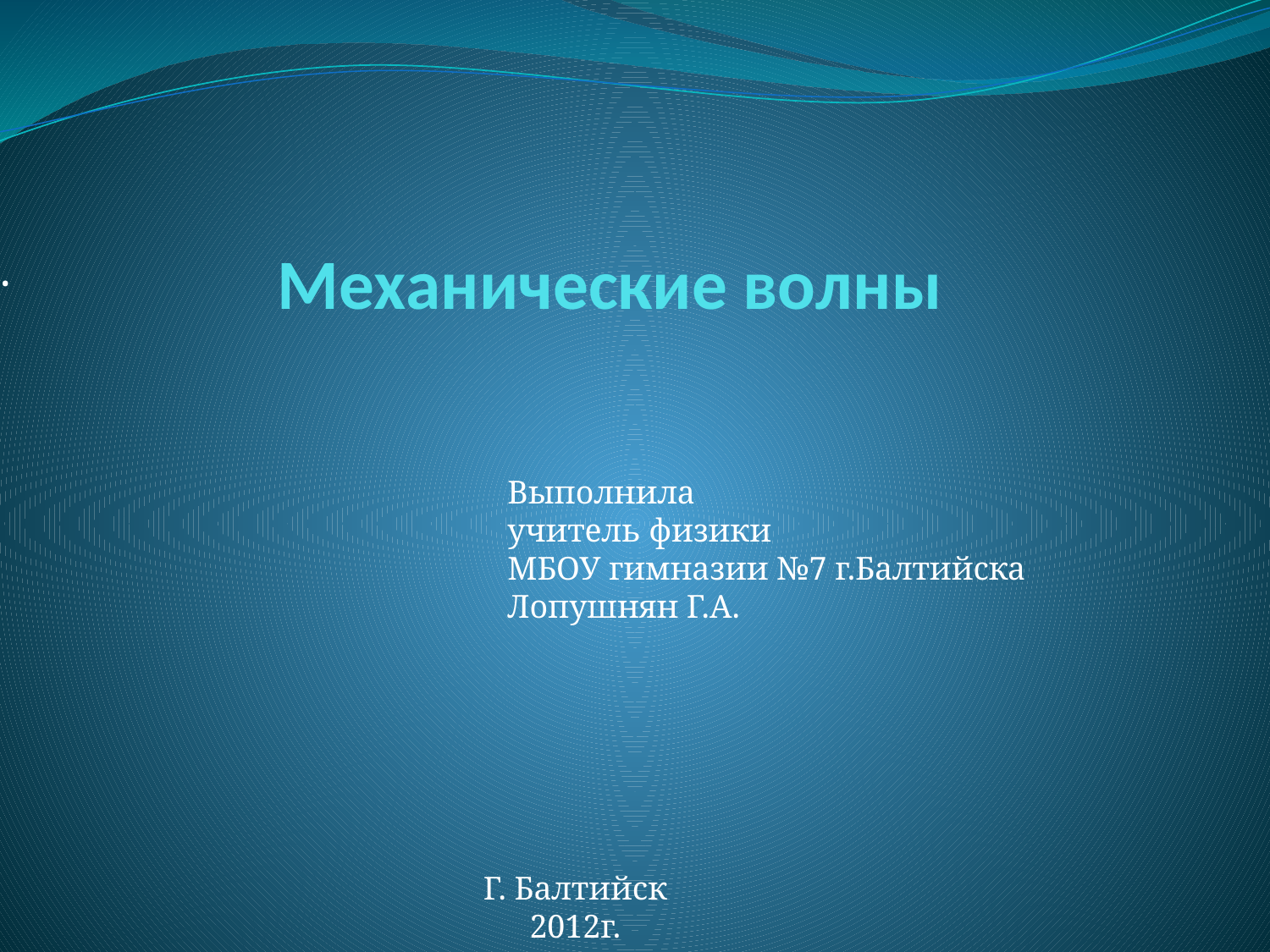

# Механические волны
.

Выполнила
учитель физики
МБОУ гимназии №7 г.Балтийска
Лопушнян Г.А.
Г. Балтийск
2012г.